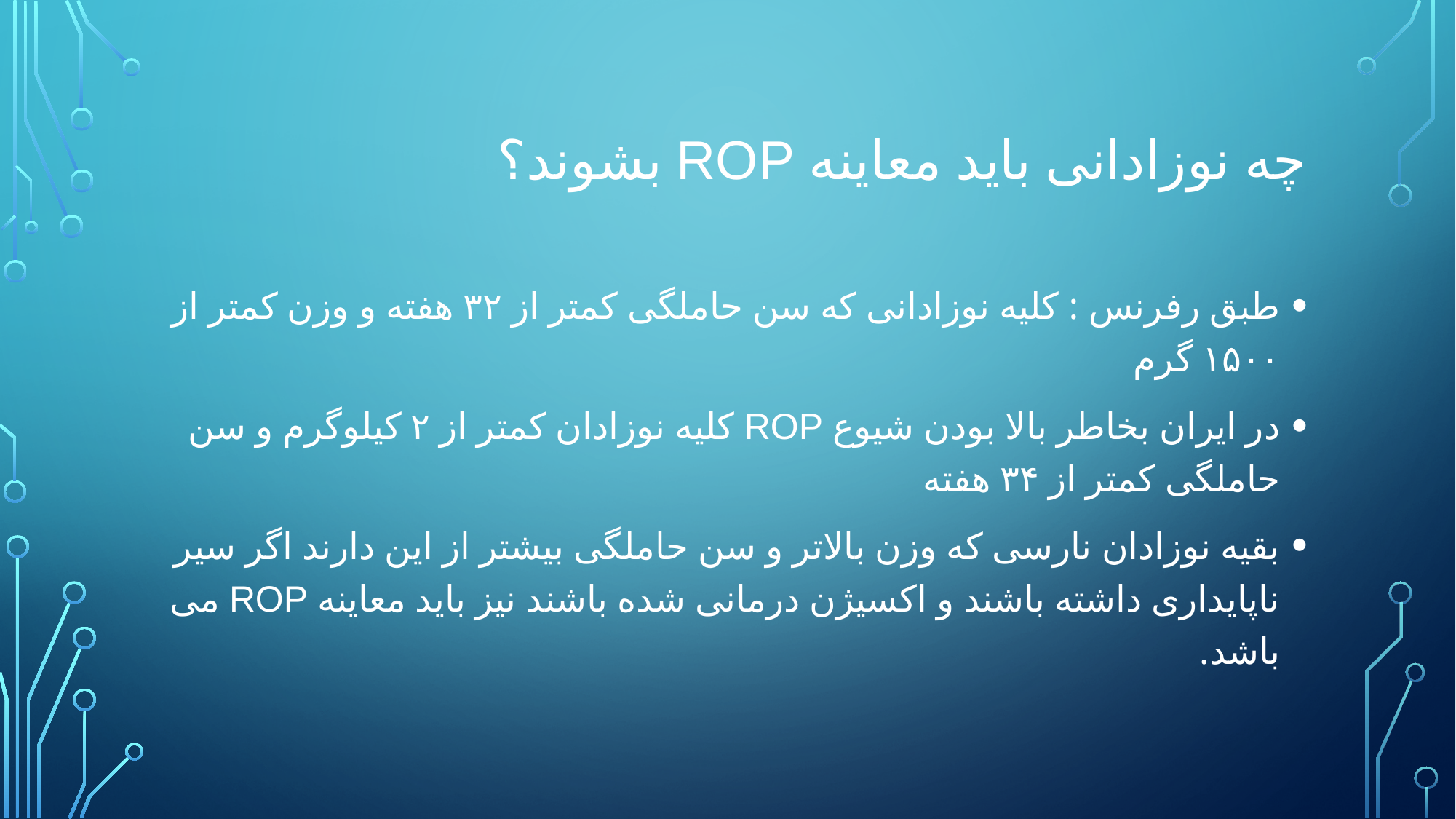

# چه نوزادانی باید معاینه ROP بشوند؟
طبق رفرنس : کلیه نوزادانی که سن حاملگی کمتر از ۳۲ هفته و وزن کمتر از ۱۵۰۰ گرم
در ایران بخاطر بالا بودن شیوع ROP کلیه نوزادان کمتر از ۲ کیلوگرم و سن حاملگی کمتر از ۳۴ هفته
بقیه نوزادان نارسی که وزن بالاتر و سن حاملگی بیشتر از این دارند اگر سیر ناپایداری داشته باشند و اکسیژن درمانی شده باشند نیز باید معاینه ROP می باشد.